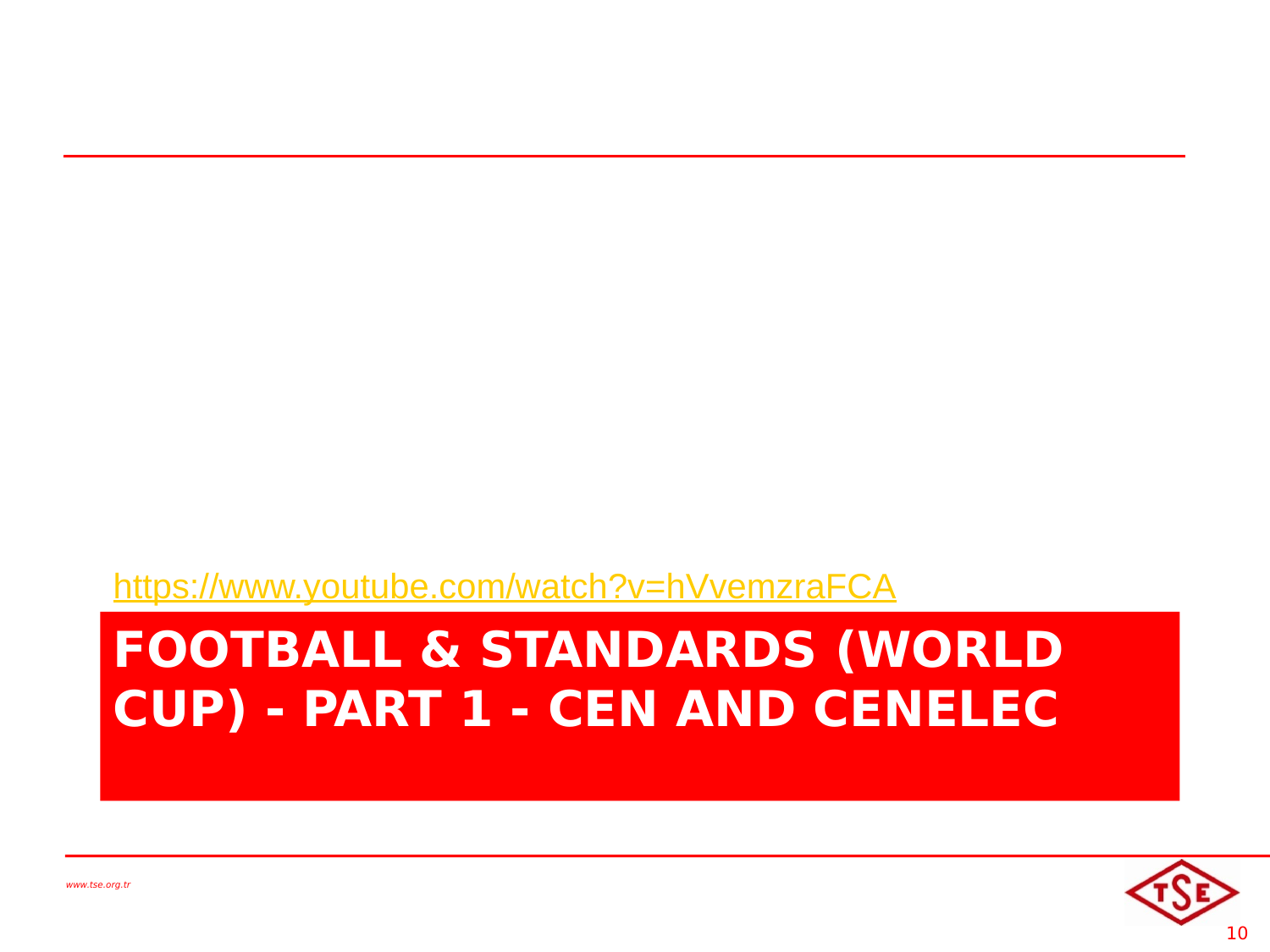

https://www.youtube.com/watch?v=hVvemzraFCA
# Football & Standards (World Cup) - Part 1 - CEN and CENELEC

www.tse.org.tr
10